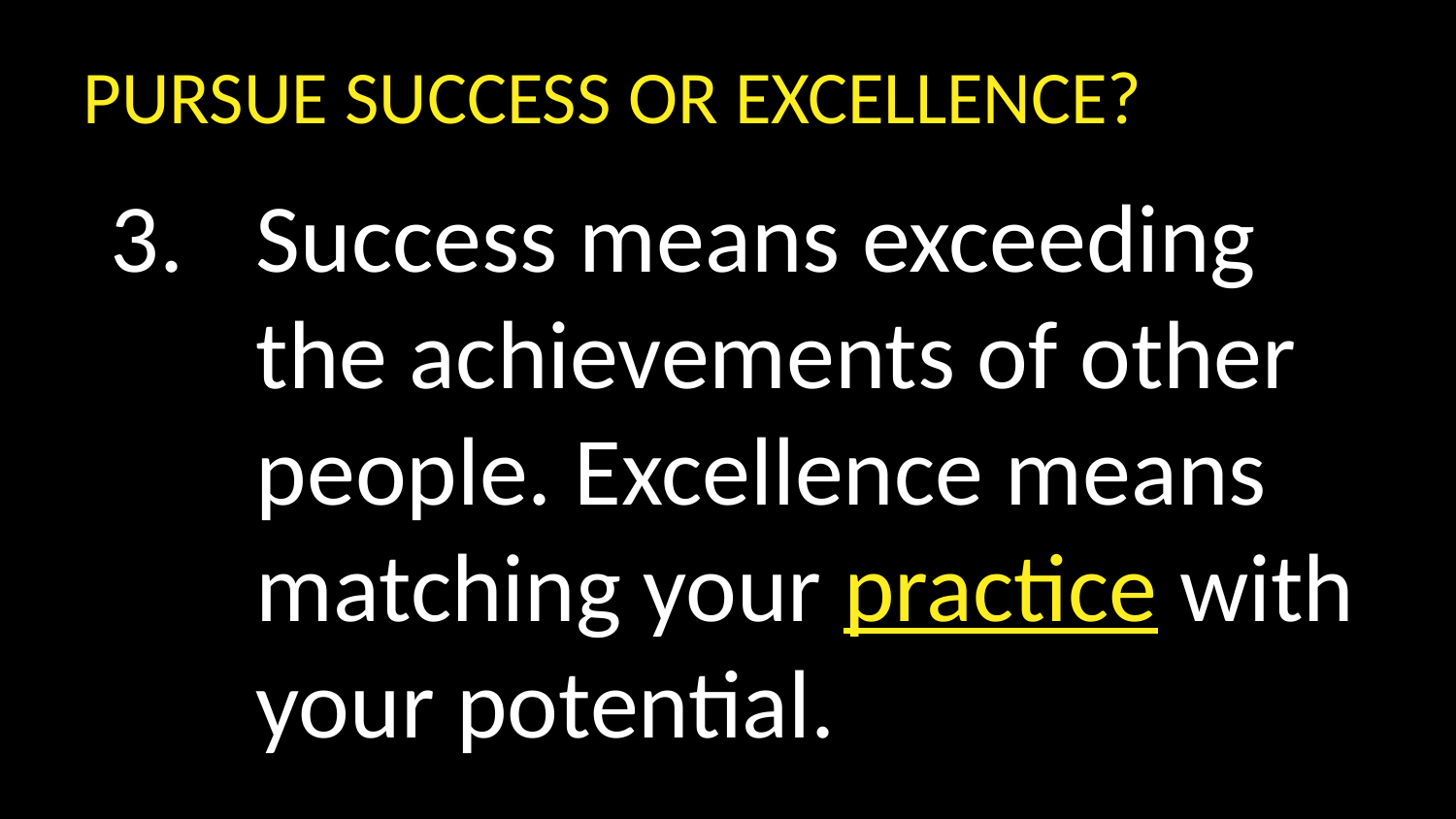

PURSUE SUCCESS OR EXCELLENCE?
Success means exceeding the achievements of other people. Excellence means matching your practice with your potential.